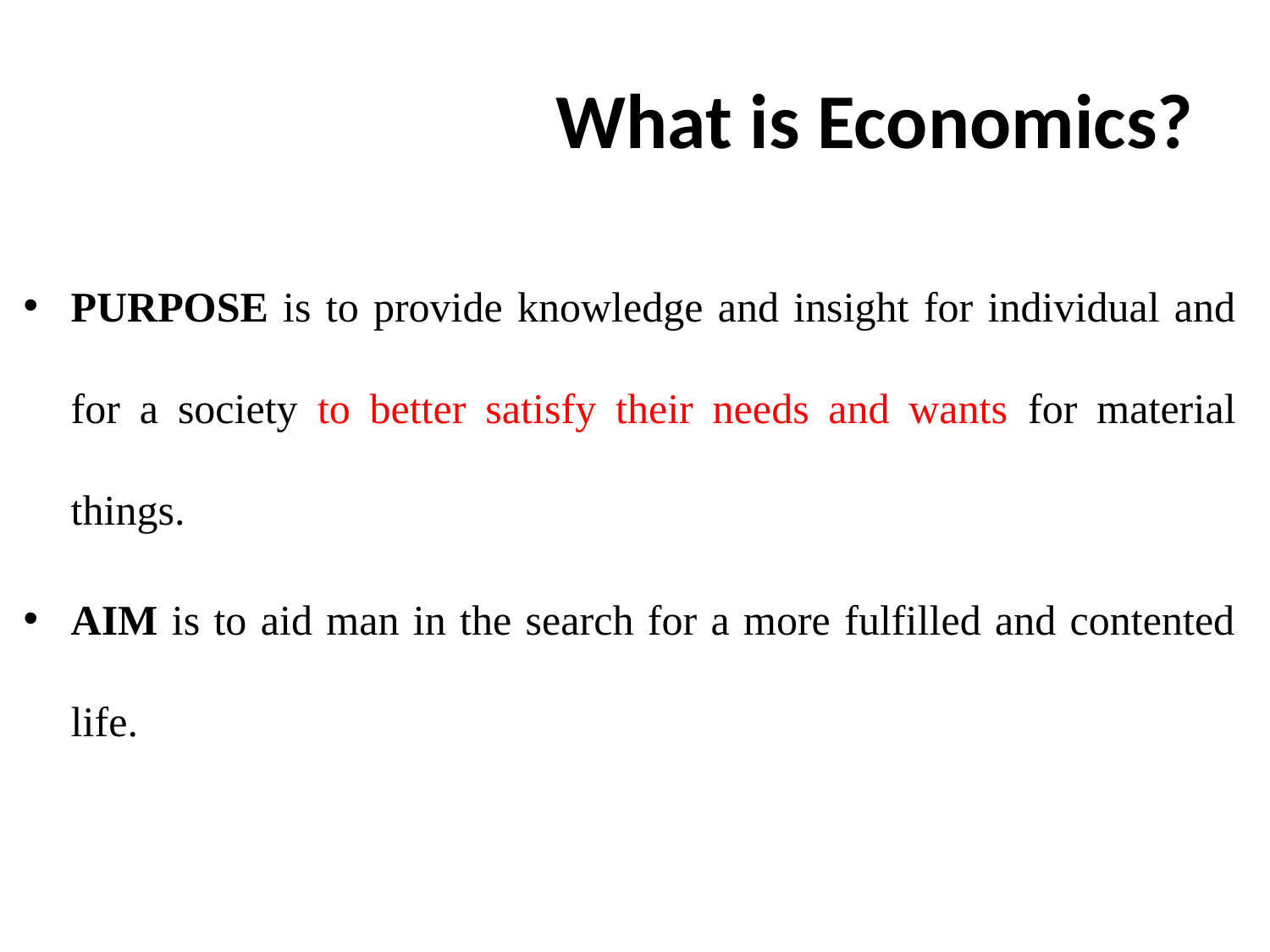

# What is Economics?
PURPOSE is to provide knowledge and insight for individual and for a society to better satisfy their needs and wants for material things.
AIM is to aid man in the search for a more fulfilled and contented life.